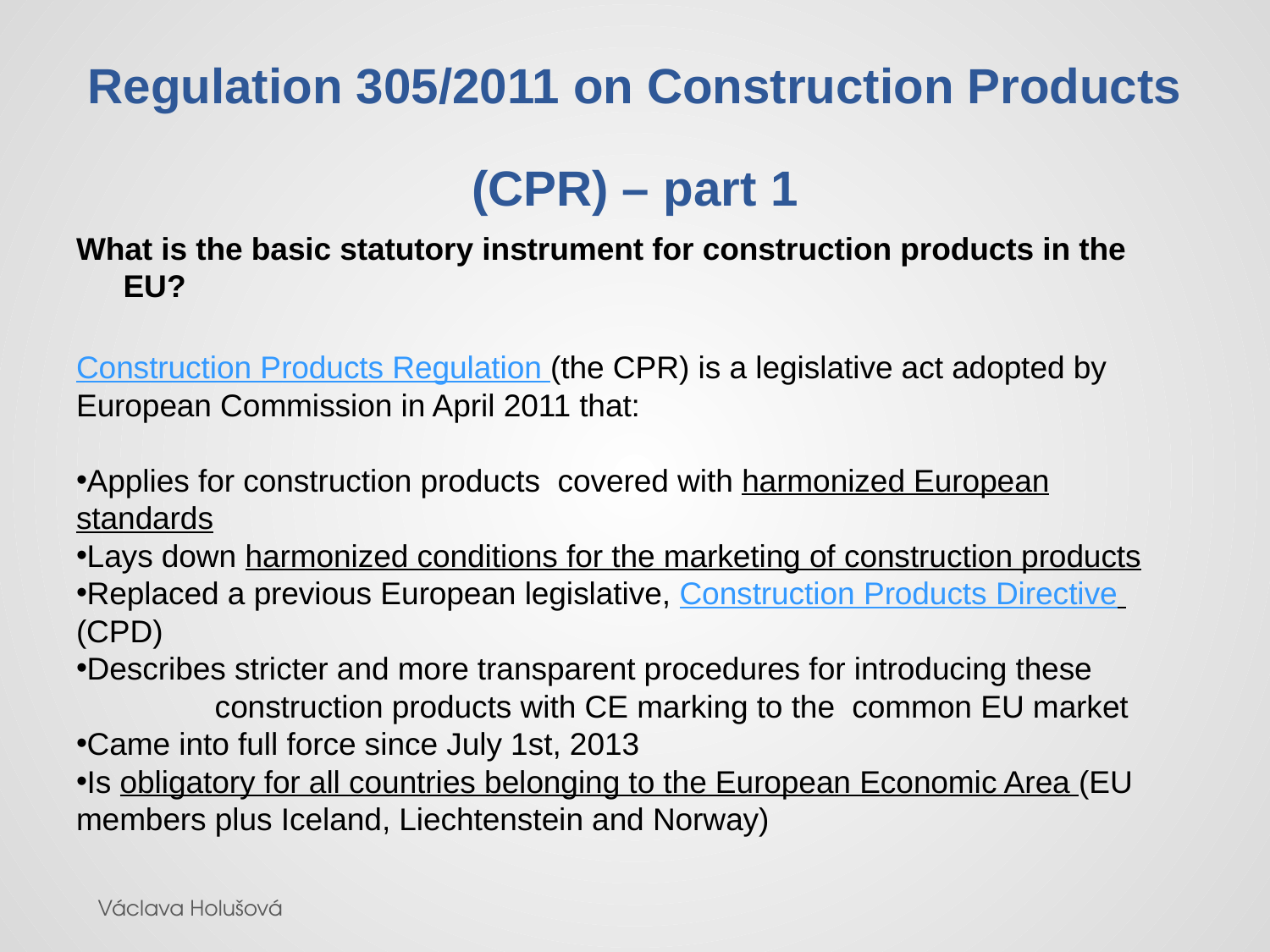

# Regulation 305/2011 on Construction Products (CPR) – part 1
What is the basic statutory instrument for construction products in the EU?

Construction Products Regulation (the CPR) is a legislative act adopted by European Commission in April 2011 that:

Applies for construction products  covered with harmonized European standards
Lays down harmonized conditions for the marketing of construction products
Replaced a previous European legislative, Construction Products Directive (CPD)
Describes stricter and more transparent procedures for introducing these                            construction products with CE marking to the  common EU market
Came into full force since July 1st, 2013
Is obligatory for all countries belonging to the European Economic Area (EU members plus Iceland, Liechtenstein and Norway)

Václava Holušová